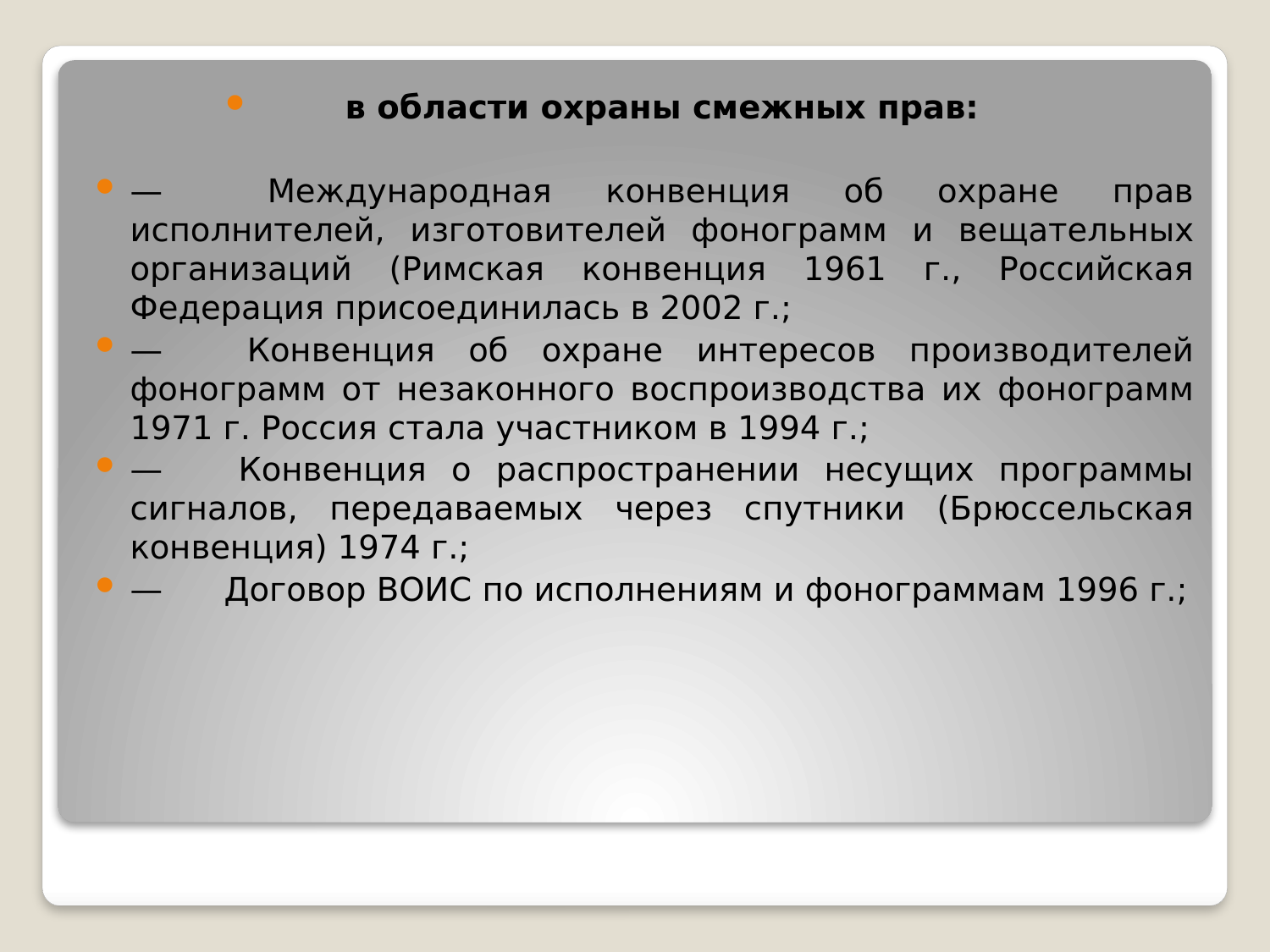

в области охраны смежных прав:

—	 Международная конвенция об охране прав исполнителей, изготовителей фонограмм и вещательных организаций (Римская конвенция 1961 г., Российская Федерация присоединилась в 2002 г.;
—	 Конвенция об охране интересов производителей фонограмм от незаконного воспроизводства их фонограмм 1971 г. Россия стала участником в 1994 г.;
—	 Конвенция о распространении несущих программы сигналов, передаваемых через спутники (Брюссельская конвенция) 1974 г.;
—	 Договop ВОИС по исполнениям и фонограммам 1996 г.;

#